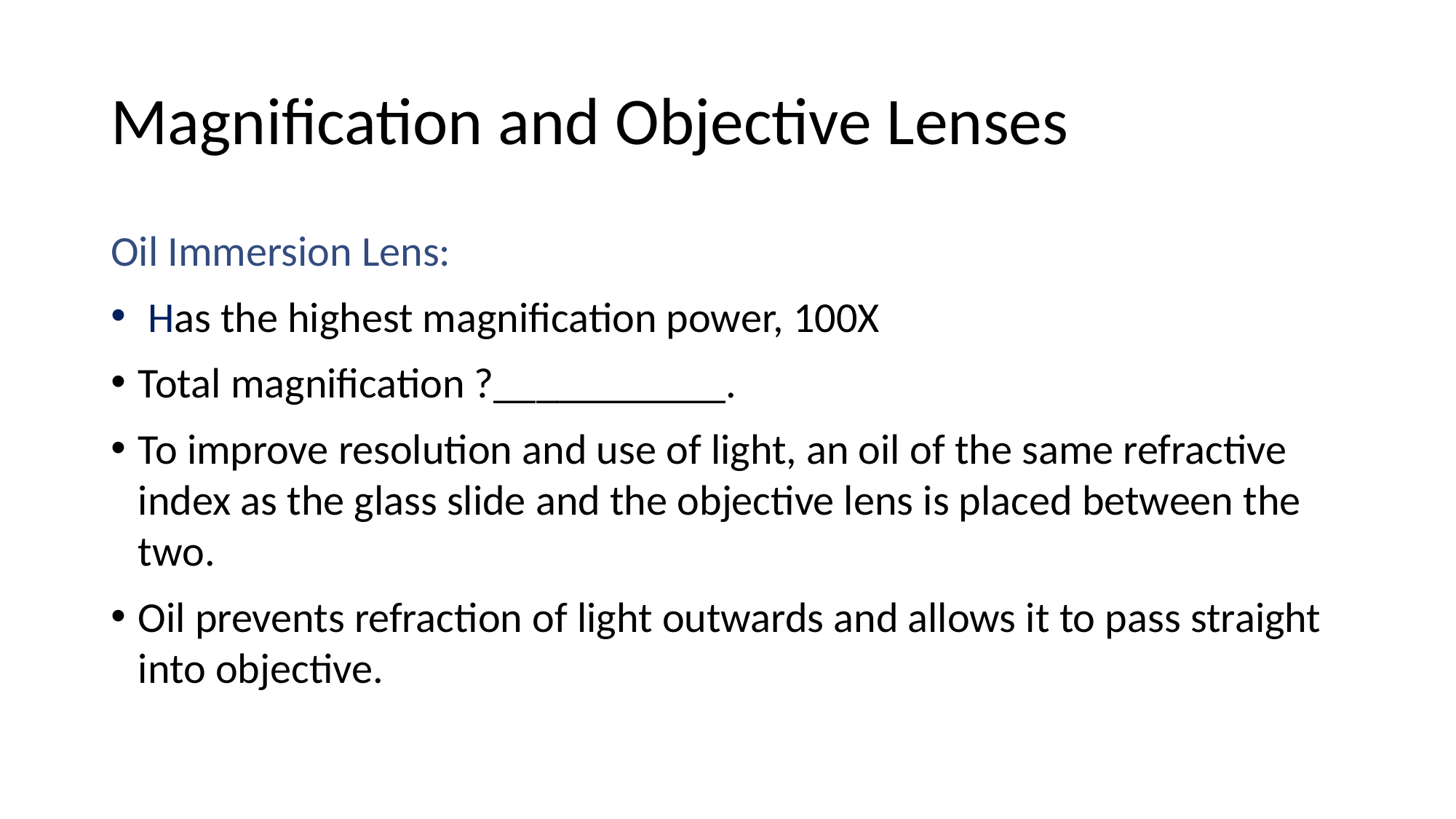

# Magnification and Objective Lenses
Oil Immersion Lens:
 Has the highest magnification power, 100X
Total magnification ?___________.
To improve resolution and use of light, an oil of the same refractive index as the glass slide and the objective lens is placed between the two.
Oil prevents refraction of light outwards and allows it to pass straight into objective.